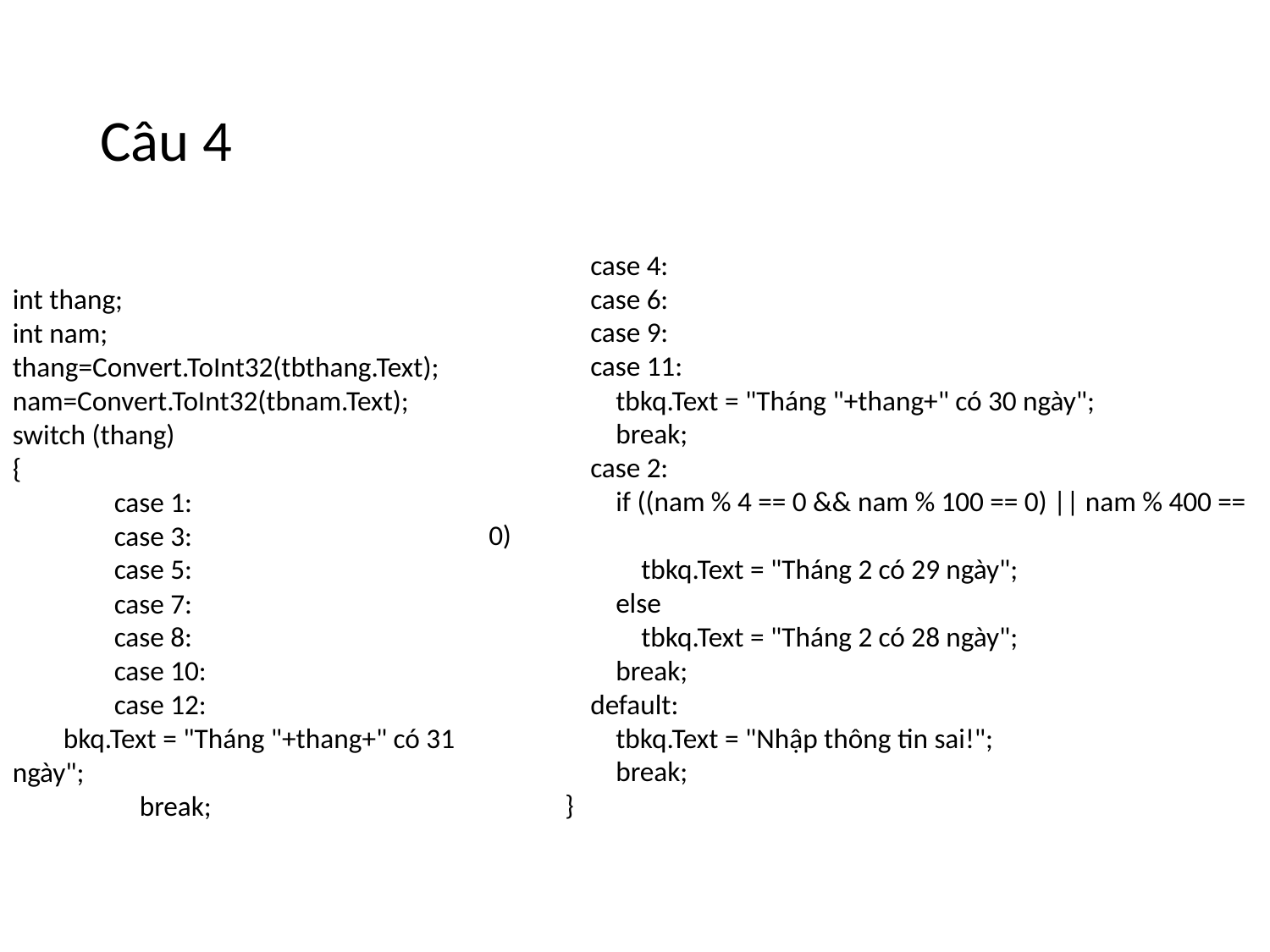

# Câu 4
                case 4:
                case 6:
                case 9:
                case 11:
                    tbkq.Text = "Tháng "+thang+" có 30 ngày";
                    break;
                case 2:
                    if ((nam % 4 == 0 && nam % 100 == 0) || nam % 400 == 0)
                        tbkq.Text = "Tháng 2 có 29 ngày";
                    else
                        tbkq.Text = "Tháng 2 có 28 ngày";
                    break;
                default:
                    tbkq.Text = "Nhập thông tin sai!";
                    break;
            }
int thang;
int nam;
thang=Convert.ToInt32(tbthang.Text);
nam=Convert.ToInt32(tbnam.Text);
switch (thang)
{
                case 1:
                case 3:
                case 5:
                case 7:
                case 8:
                case 10:
                case 12:
        bkq.Text = "Tháng "+thang+" có 31 ngày";
                    break;